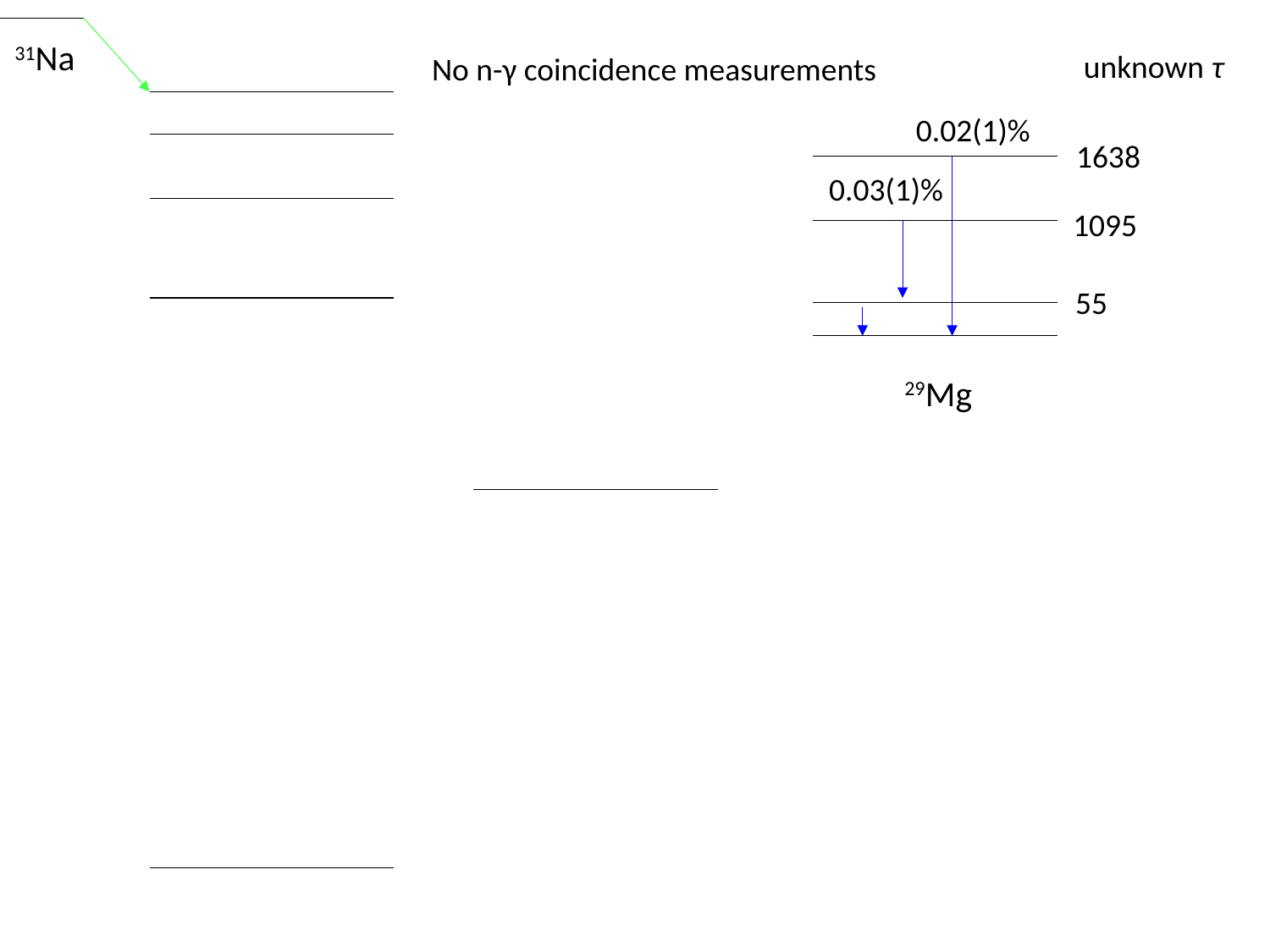

31Na
unknown τ
No n-γ coincidence measurements
0.02(1)%
1638
0.03(1)%
1095
55
29Mg